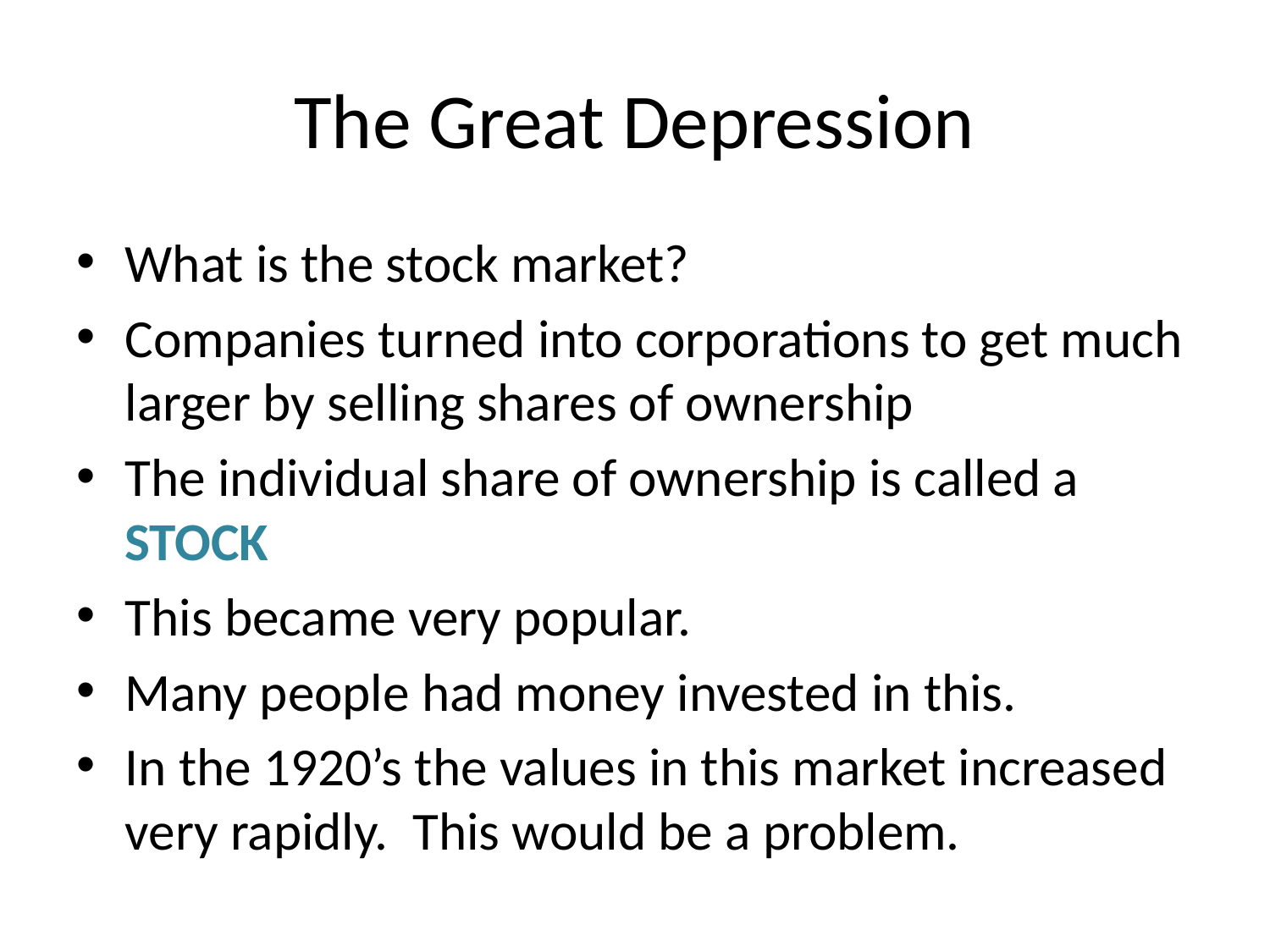

# The Great Depression
What is the stock market?
Companies turned into corporations to get much larger by selling shares of ownership
The individual share of ownership is called a STOCK
This became very popular.
Many people had money invested in this.
In the 1920’s the values in this market increased very rapidly.  This would be a problem.